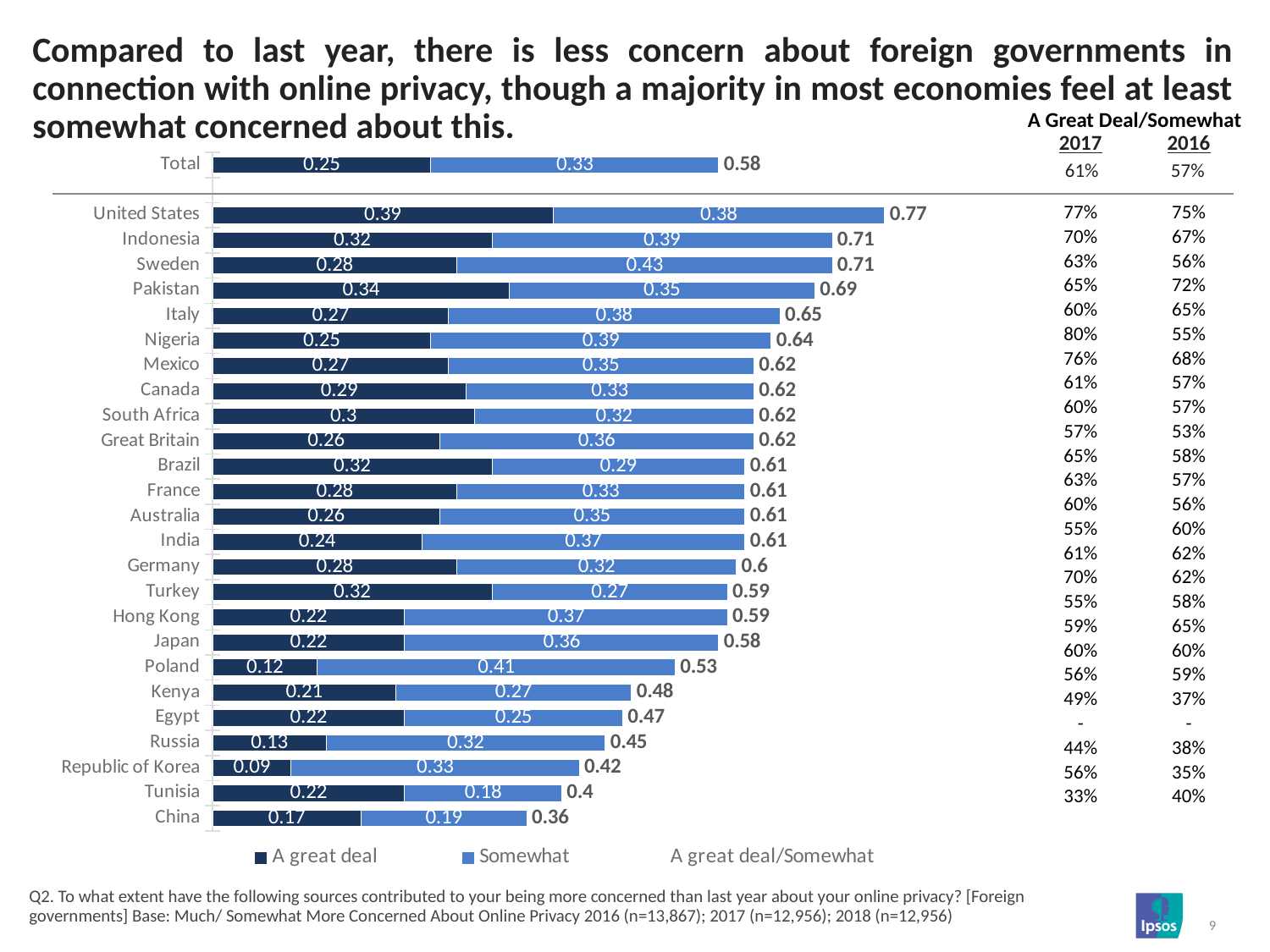

# Compared to last year, there is less concern about foreign governments in connection with online privacy, though a majority in most economies feel at least somewhat concerned about this.
| A Great Deal/Somewhat |  |
| --- | --- |
| 2017 | 2016 |

### Chart

| Category | A great deal | Somewhat | A great deal/Somewhat |
|---|---|---|---|
| Total | 0.25 | 0.33 | 0.58 |
|  | None | None | None |
| United States | 0.39 | 0.38 | 0.77 |
| Indonesia | 0.32 | 0.39 | 0.71 |
| Sweden | 0.28 | 0.43 | 0.71 |
| Pakistan | 0.34 | 0.35 | 0.69 |
| Italy | 0.27 | 0.38 | 0.65 |
| Nigeria | 0.25 | 0.39 | 0.64 |
| Mexico | 0.27 | 0.35 | 0.62 |
| Canada | 0.29 | 0.33 | 0.62 |
| South Africa | 0.3 | 0.32 | 0.62 |
| Great Britain | 0.26 | 0.36 | 0.62 |
| Brazil | 0.32 | 0.29 | 0.61 |
| France | 0.28 | 0.33 | 0.61 |
| Australia | 0.26 | 0.35 | 0.61 |
| India | 0.24 | 0.37 | 0.61 |
| Germany | 0.28 | 0.32 | 0.6 |
| Turkey | 0.32 | 0.27 | 0.59 |
| Hong Kong | 0.22 | 0.37 | 0.59 |
| Japan | 0.22 | 0.36 | 0.58 |
| Poland | 0.12 | 0.41 | 0.53 |
| Kenya | 0.21 | 0.27 | 0.48 |
| Egypt | 0.22 | 0.25 | 0.47 |
| Russia | 0.13 | 0.32 | 0.45 |
| Republic of Korea | 0.09 | 0.33 | 0.42 |
| Tunisia | 0.22 | 0.18 | 0.4 |
| China | 0.17 | 0.19 | 0.36 |
61%
57%
| 77% | 75% |
| --- | --- |
| 70% | 67% |
| 63% | 56% |
| 65% | 72% |
| 60% | 65% |
| 80% | 55% |
| 76% | 68% |
| 61% | 57% |
| 60% | 57% |
| 57% | 53% |
| 65% | 58% |
| 63% | 57% |
| 60% | 56% |
| 55% | 60% |
| 61% | 62% |
| 70% | 62% |
| 55% | 58% |
| 59% | 65% |
| 60% | 60% |
| 56% | 59% |
| 49% | 37% |
| - | - |
| 44% | 38% |
| 56% | 35% |
| 33% | 40% |
Q2. To what extent have the following sources contributed to your being more concerned than last year about your online privacy? [Foreign governments] Base: Much/ Somewhat More Concerned About Online Privacy 2016 (n=13,867); 2017 (n=12,956); 2018 (n=12,956)